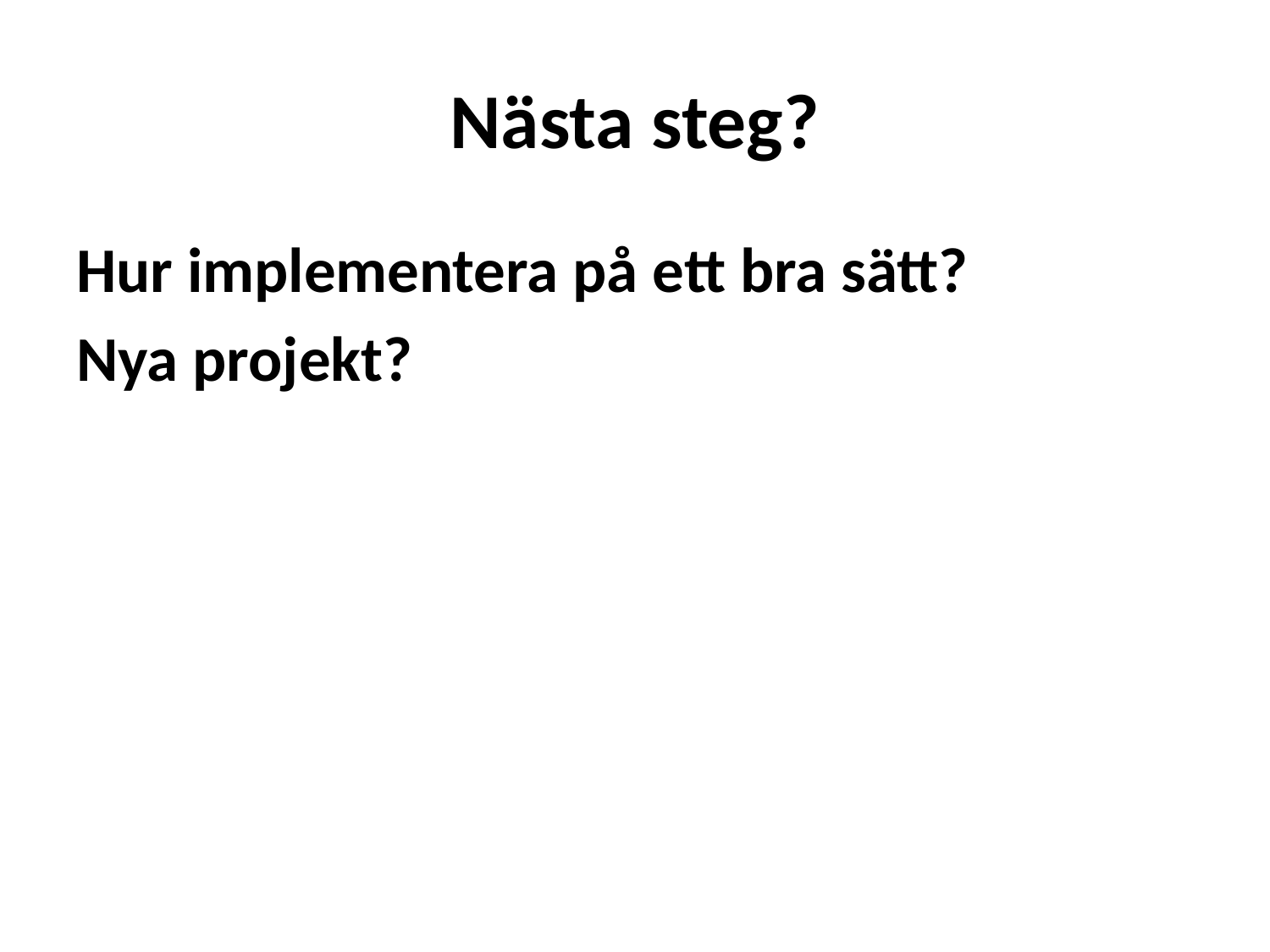

# Nästa steg?
Hur implementera på ett bra sätt?
Nya projekt?